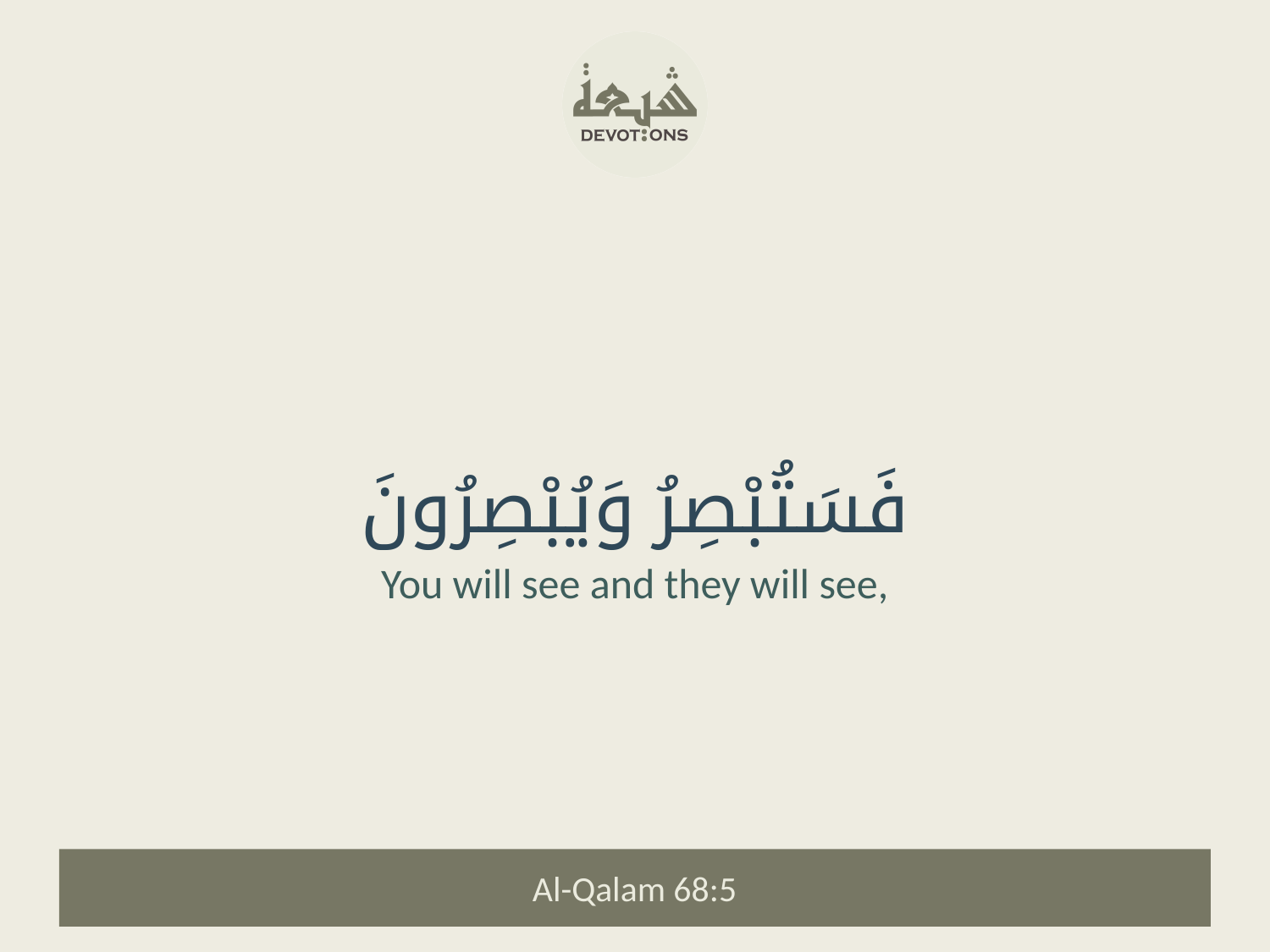

فَسَتُبْصِرُ وَيُبْصِرُونَ
You will see and they will see,
Al-Qalam 68:5